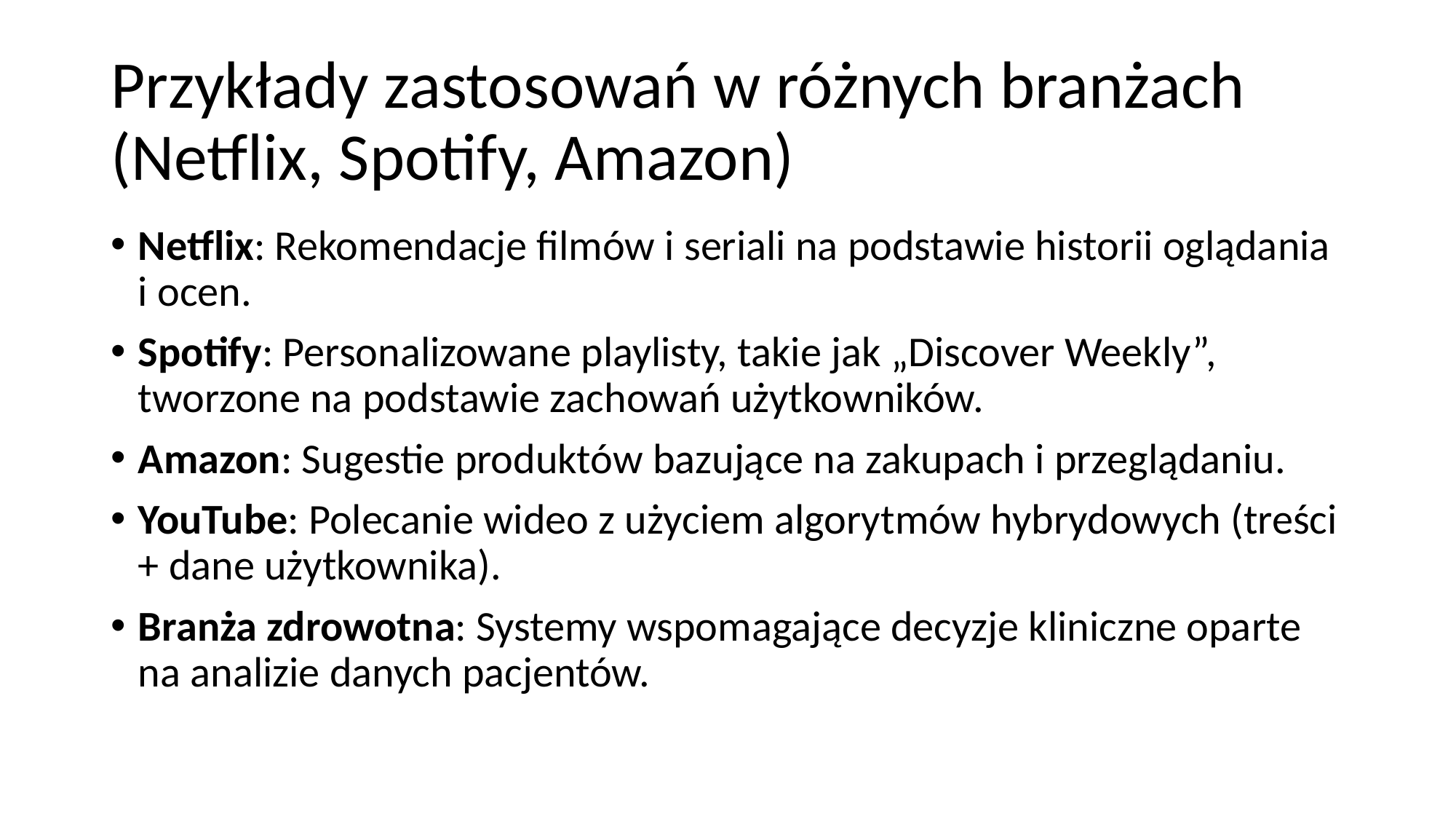

# Przykłady zastosowań w różnych branżach (Netflix, Spotify, Amazon)
Netflix: Rekomendacje filmów i seriali na podstawie historii oglądania i ocen.
Spotify: Personalizowane playlisty, takie jak „Discover Weekly”, tworzone na podstawie zachowań użytkowników.
Amazon: Sugestie produktów bazujące na zakupach i przeglądaniu.
YouTube: Polecanie wideo z użyciem algorytmów hybrydowych (treści + dane użytkownika).
Branża zdrowotna: Systemy wspomagające decyzje kliniczne oparte na analizie danych pacjentów.